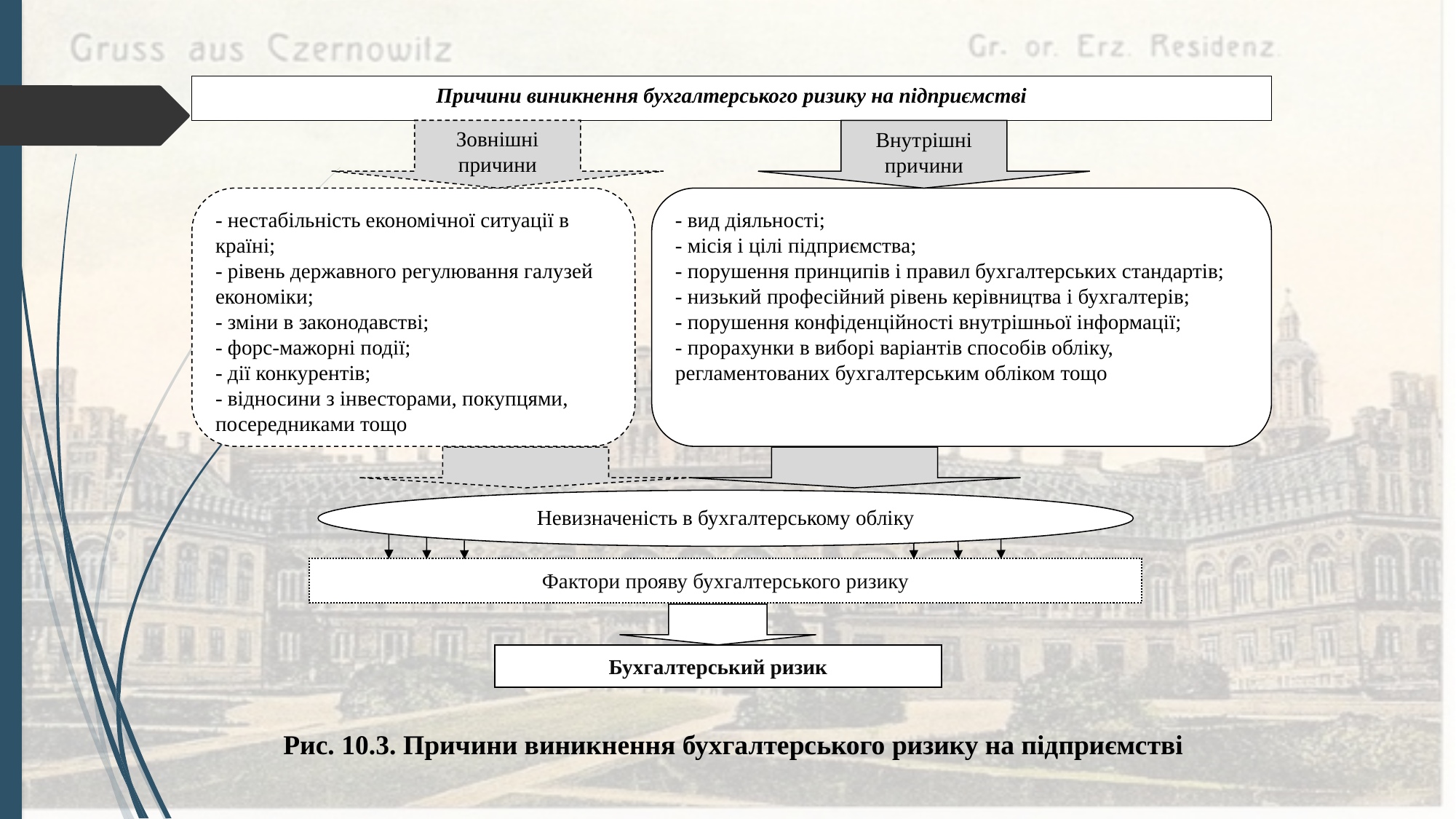

Причини виникнення бухгалтерського ризику на підприємстві
Зовнішні причини
Внутрішні причини
- нестабільність економічної ситуації в країні;
- рівень державного регулювання галузей економіки;
- зміни в законодавстві;
- форс-мажорні події;
- дії конкурентів;
- відносини з інвесторами, покупцями, посередниками тощо
- вид діяльності;
- місія і цілі підприємства;
- порушення принципів і правил бухгалтерських стандартів;
- низький професійний рівень керівництва і бухгалтерів;
- порушення конфіденційності внутрішньої інформації;
- прорахунки в виборі варіантів способів обліку, регламентованих бухгалтерським обліком тощо

Невизначеність в бухгалтерському обліку

Фактори прояву бухгалтерського ризику

Бухгалтерський ризик
Рис. 10.3. Причини виникнення бухгалтерського ризику на підприємстві